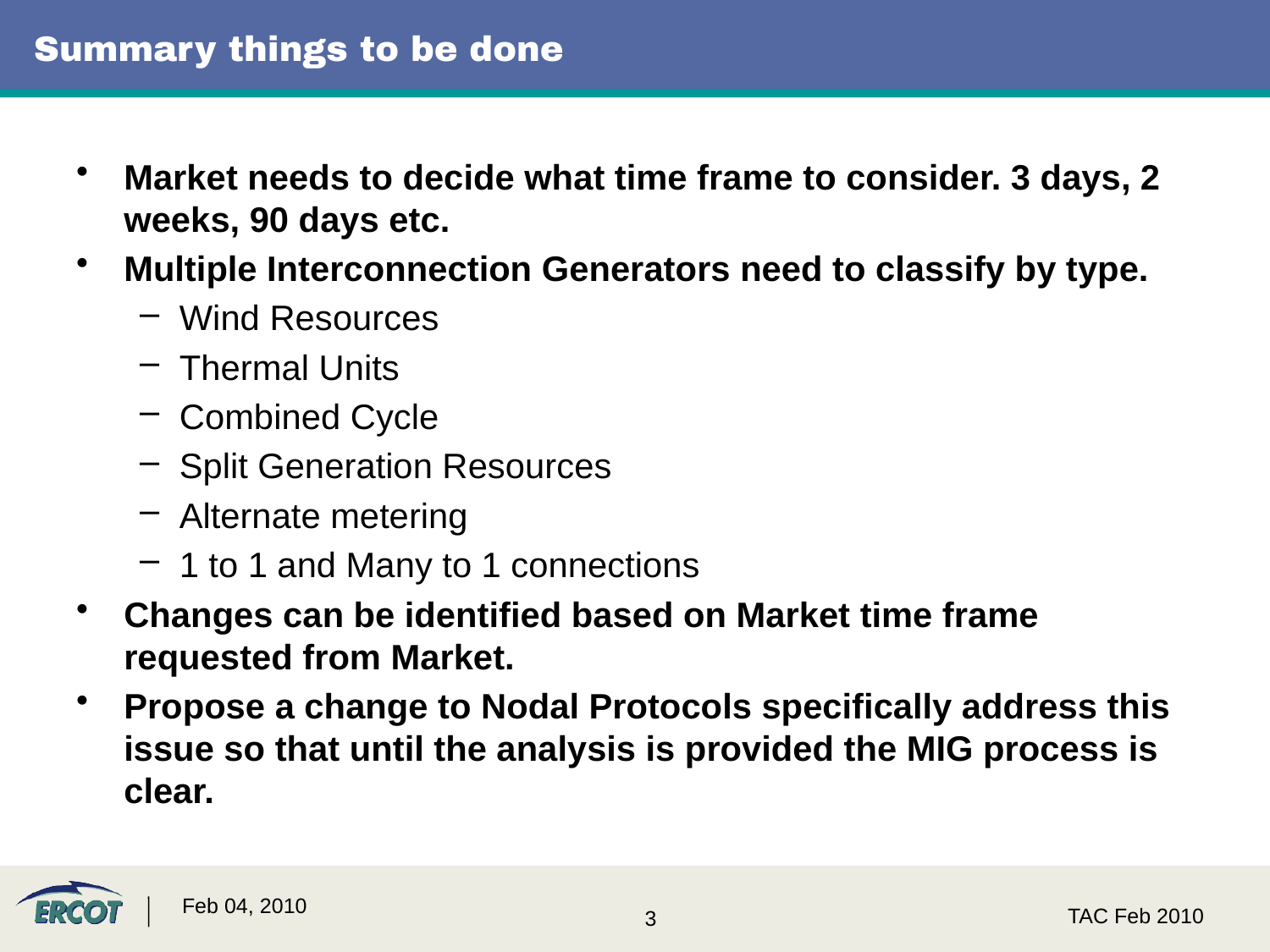

# Summary things to be done
Market needs to decide what time frame to consider. 3 days, 2 weeks, 90 days etc.
Multiple Interconnection Generators need to classify by type.
Wind Resources
Thermal Units
Combined Cycle
Split Generation Resources
Alternate metering
1 to 1 and Many to 1 connections
Changes can be identified based on Market time frame requested from Market.
Propose a change to Nodal Protocols specifically address this issue so that until the analysis is provided the MIG process is clear.
Feb 04, 2010
TAC Feb 2010